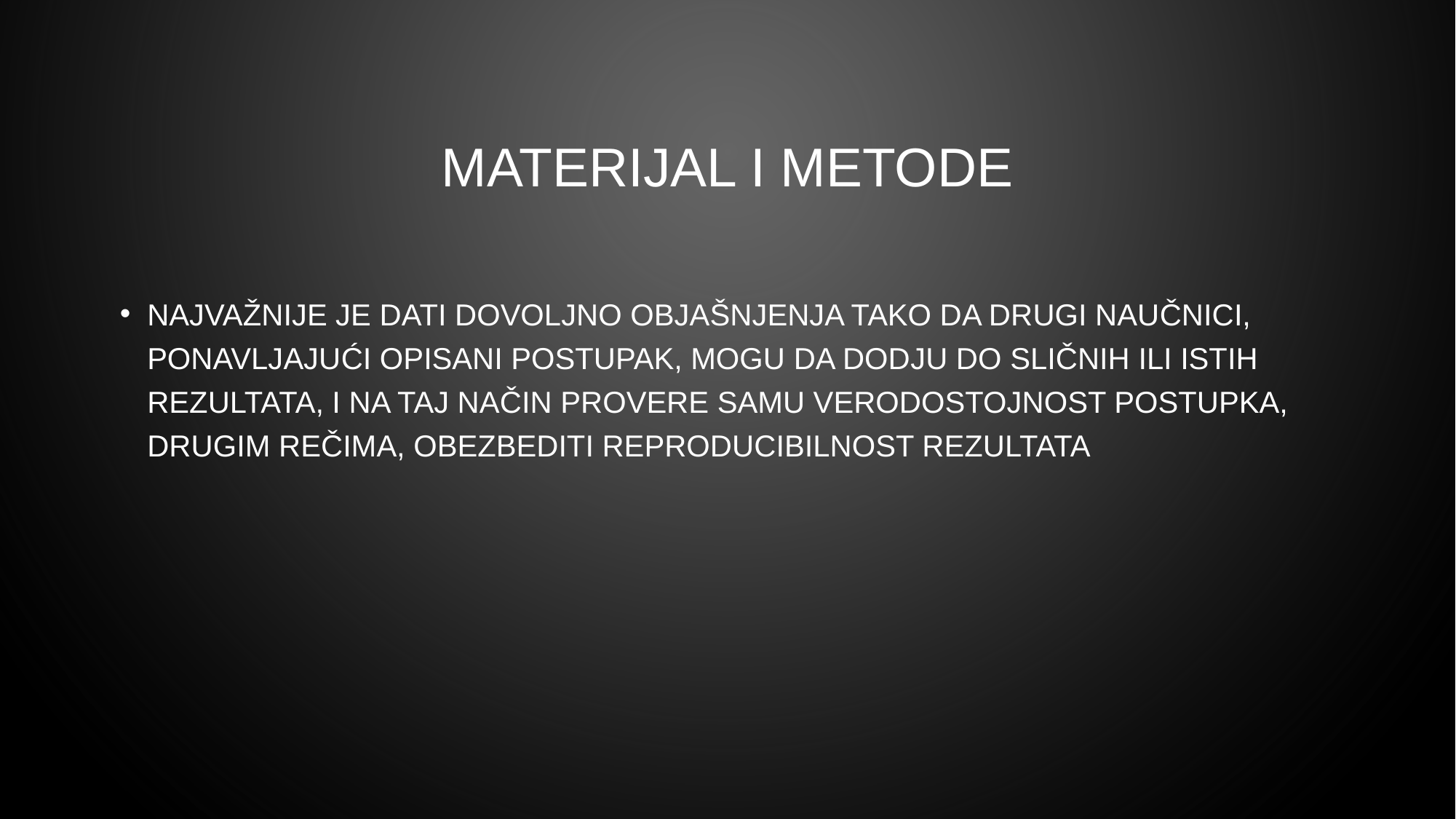

# Materijal i metode
Najvažnije je dati dovoljno objašnjenja tako da drugi naučnici, ponavljajući opisani postupak, mogu da dodju do sličnih ili istih rezultata, i na taj način provere samu verodostojnost postupka, drugim rečima, obezbediti reproducibilnost rezultata